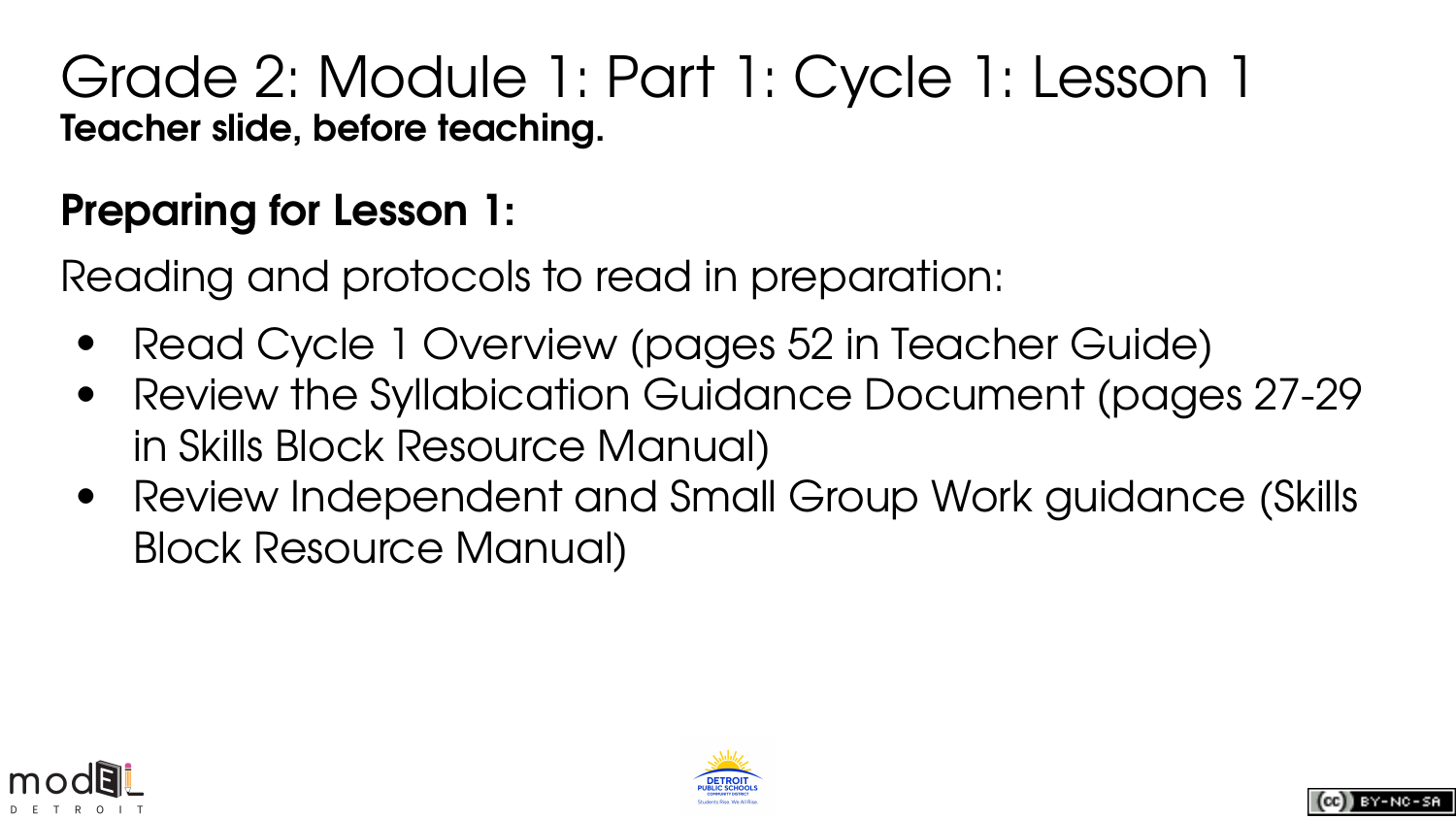

# Grade 2: Module 1: Part 1: Cycle 1: Lesson 1
Teacher slide, before teaching.
Preparing for Lesson 1:
Reading and protocols to read in preparation:
Read Cycle 1 Overview (pages 52 in Teacher Guide)
Review the Syllabication Guidance Document (pages 27-29 in Skills Block Resource Manual)
Review Independent and Small Group Work guidance (Skills Block Resource Manual)